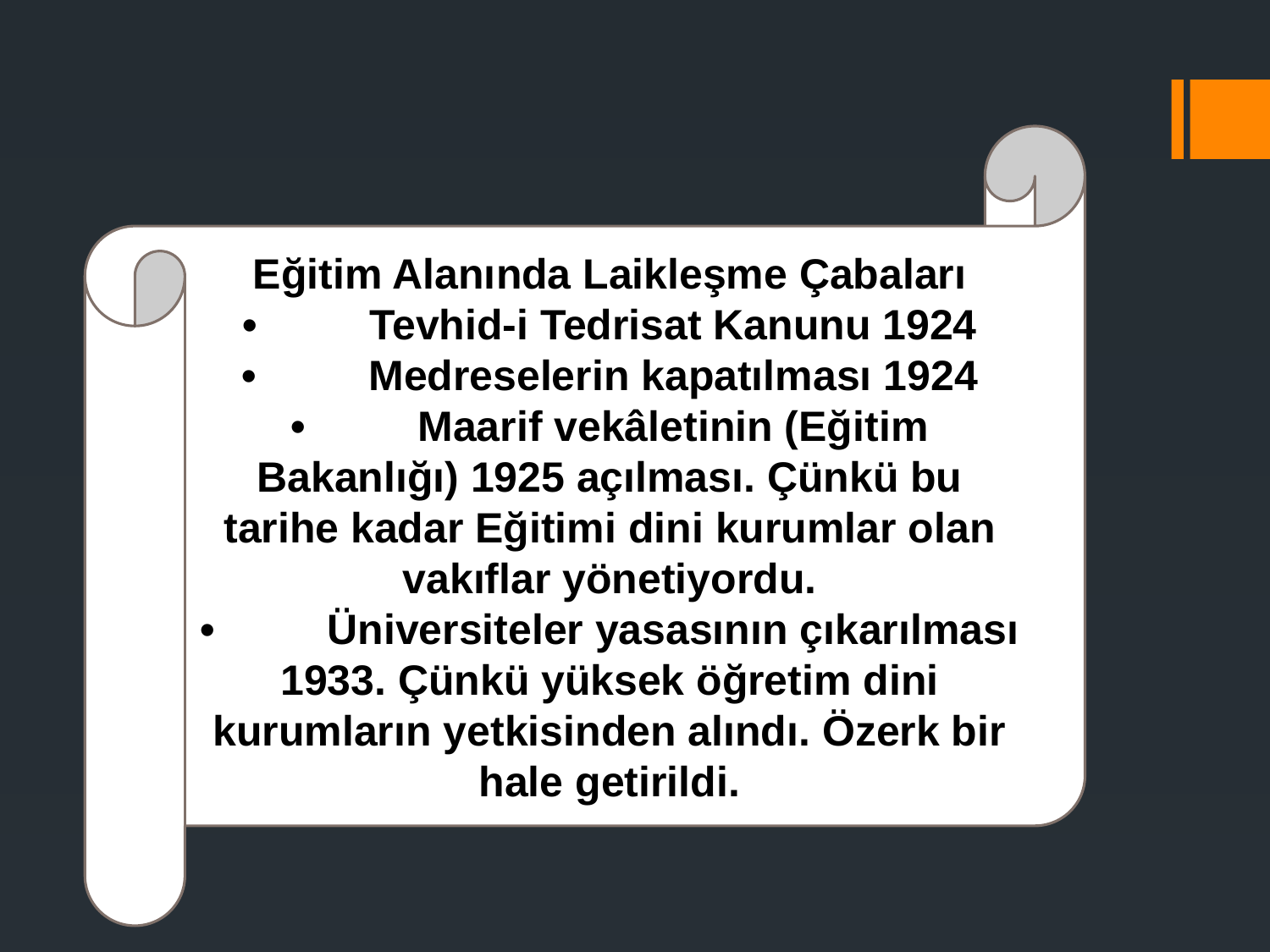

Eğitim Alanında Laikleşme Çabaları
•	Tevhid-i Tedrisat Kanunu 1924
•	Medreselerin kapatılması 1924
•	Maarif vekâletinin (Eğitim Bakanlığı) 1925 açılması. Çünkü bu tarihe kadar Eğitimi dini kurumlar olan vakıflar yönetiyordu.
•	Üniversiteler yasasının çıkarılması 1933. Çünkü yüksek öğretim dini kurumların yetkisinden alındı. Özerk bir hale getirildi.